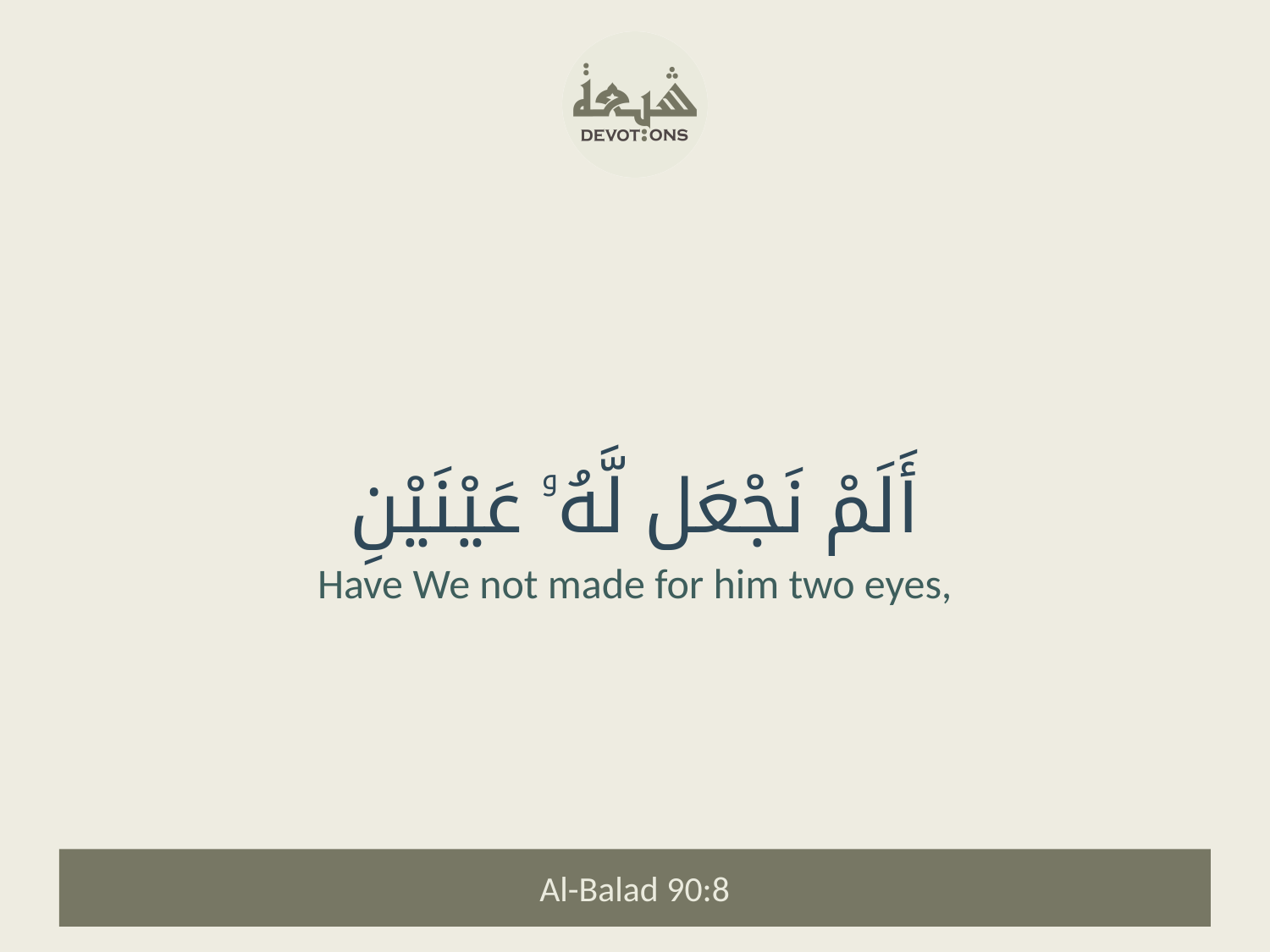

أَلَمْ نَجْعَل لَّهُۥ عَيْنَيْنِ
Have We not made for him two eyes,
Al-Balad 90:8